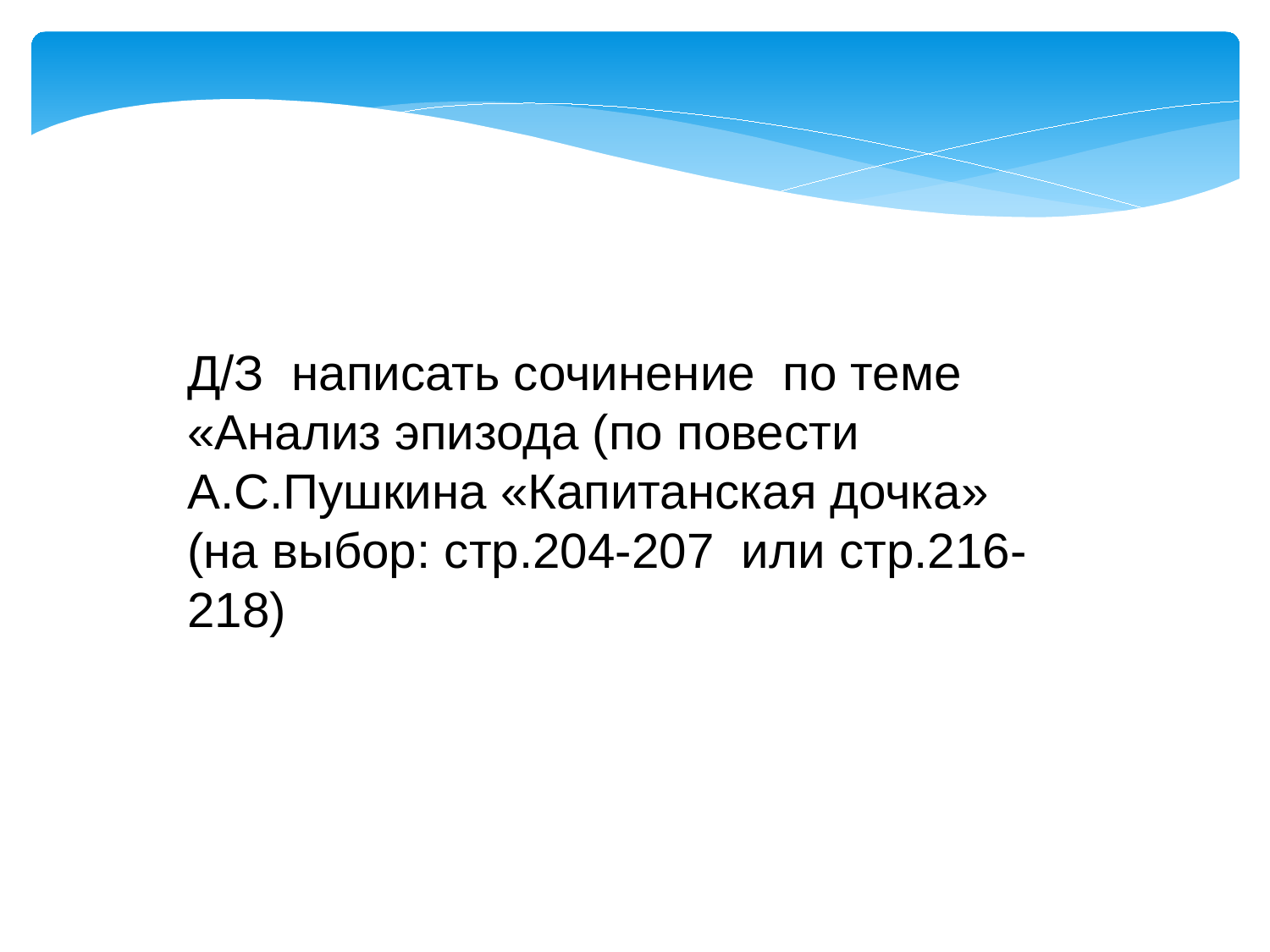

Д/З  написать сочинение  по теме «Анализ эпизода (по повести А.С.Пушкина «Капитанская дочка»
(на выбор: стр.204-207  или стр.216-218)